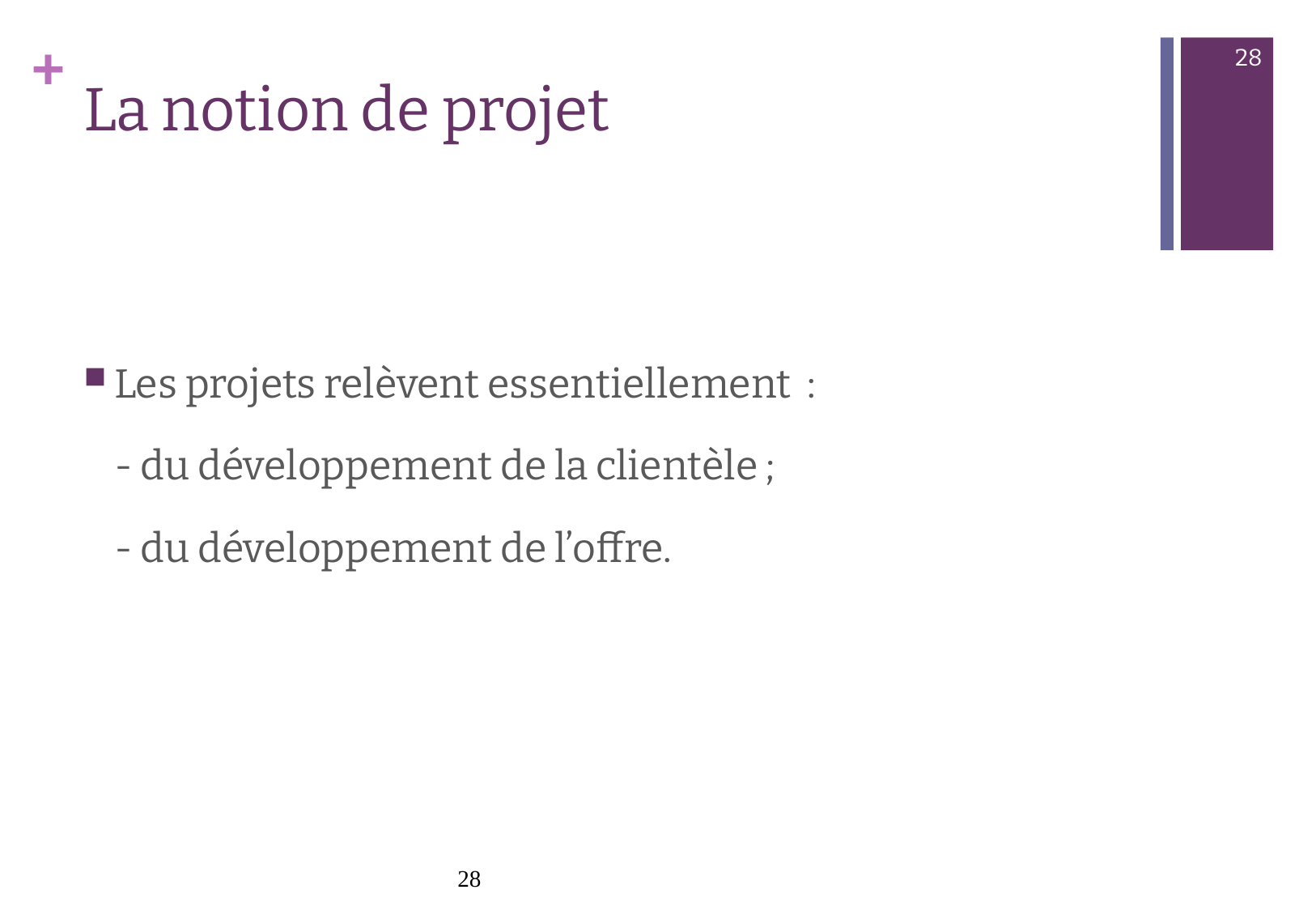

28
# La notion de projet
Les projets relèvent essentiellement  :
	- du développement de la clientèle ;
	- du développement de l’offre.
28